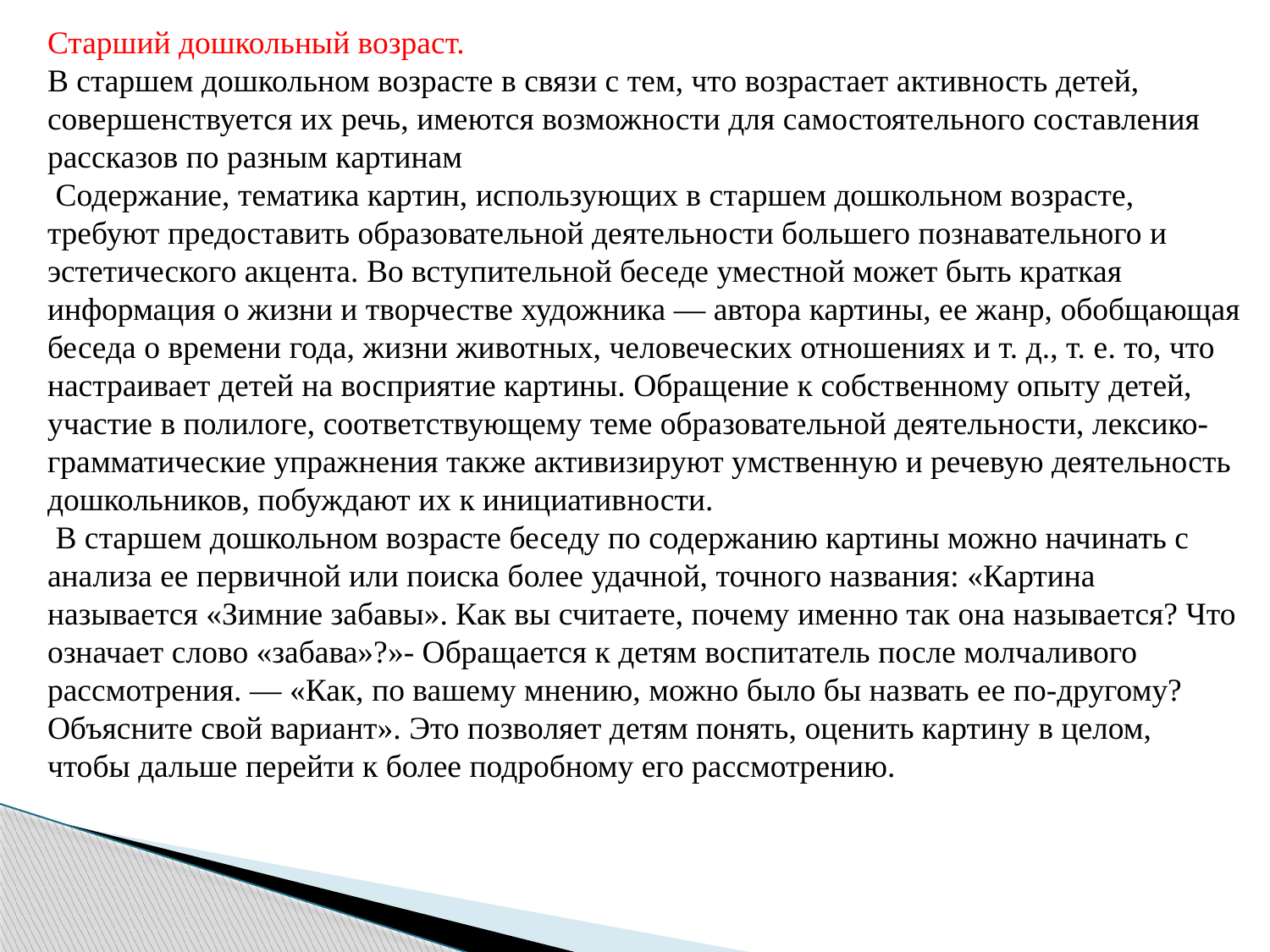

Старший дошкольный возраст.
В старшем дошкольном возрасте в связи с тем, что возрастает активность детей, совершенствуется их речь, имеются возможности для самостоятельного составления рассказов по разным картинам
 Содержание, тематика картин, использующих в старшем дошкольном возрасте, требуют предоставить образовательной деятельности большего познавательного и эстетического акцента. Во вступительной беседе уместной может быть краткая информация о жизни и творчестве художника — автора картины, ее жанр, обобщающая беседа о времени года, жизни животных, человеческих отношениях и т. д., т. е. то, что настраивает детей на восприятие картины. Обращение к собственному опыту детей, участие в полилоге, соответствующему теме образовательной деятельности, лексико-грамматические упражнения также активизируют умственную и речевую деятельность дошкольников, побуждают их к инициативности.
 В старшем дошкольном возрасте беседу по содержанию картины можно начинать с анализа ее первичной или поиска более удачной, точного названия: «Картина называется «Зимние забавы». Как вы считаете, почему именно так она называется? Что означает слово «забава»?»- Обращается к детям воспитатель после молчаливого рассмотрения. — «Как, по вашему мнению, можно было бы назвать ее по-другому? Объясните свой вариант». Это позволяет детям понять, оценить картину в целом, чтобы дальше перейти к более подробному его рассмотрению.